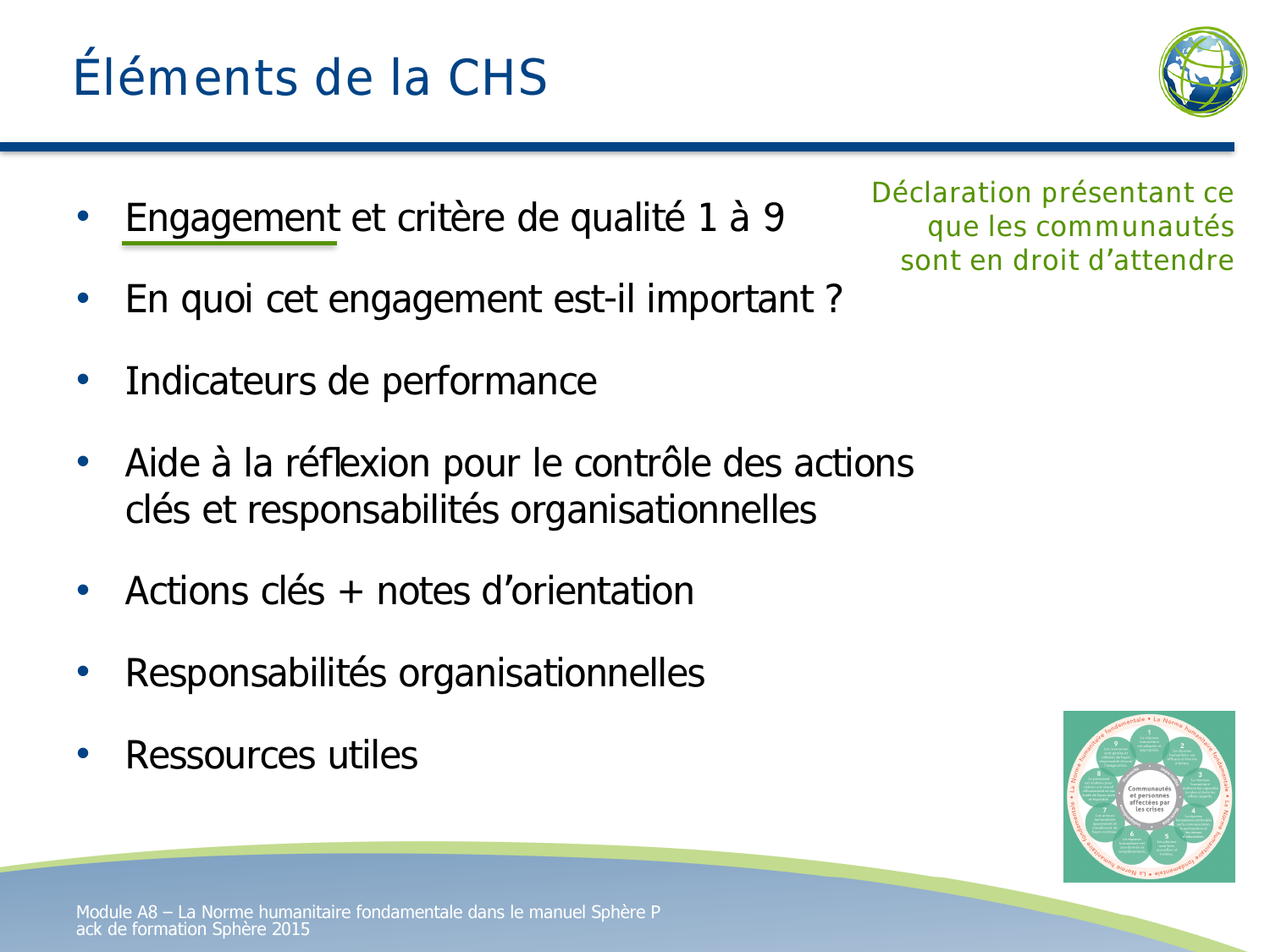

# Éléments de la CHS
Déclaration présentant ce que les communautés sont en droit d’attendre
Engagement et critère de qualité 1 à 9
En quoi cet engagement est-il important ?
Indicateurs de performance
Aide à la réflexion pour le contrôle des actions clés et responsabilités organisationnelles
Actions clés + notes d’orientation
Responsabilités organisationnelles
Ressources utiles
Module A8 – La Norme humanitaire fondamentale dans le manuel Sphère Pack de formation Sphère 2015